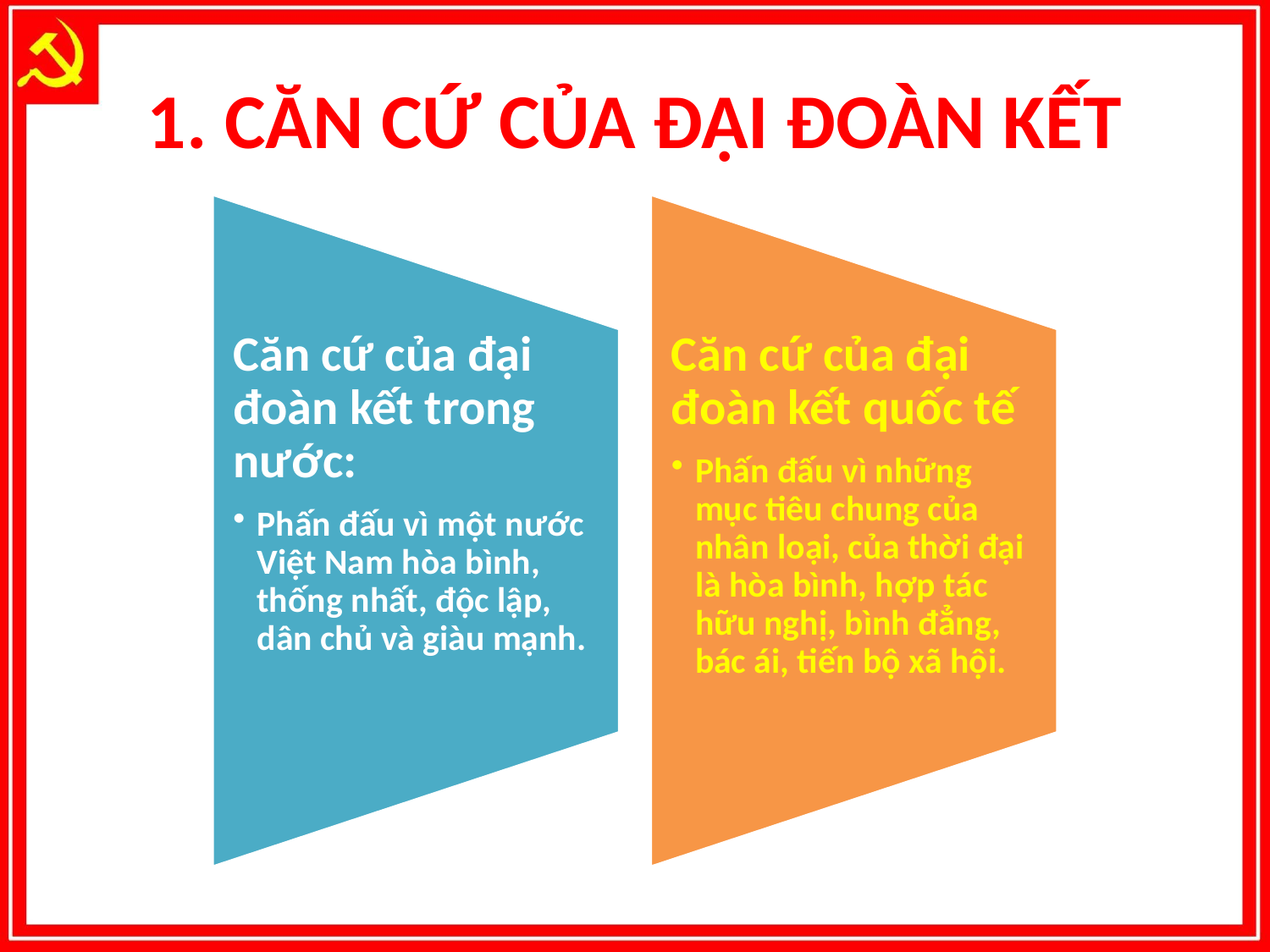

# 1. CĂN CỨ CỦA ĐẠI ĐOÀN KẾT

Căn cứ của đại đoàn kết trong nước:
Phấn đấu vì một nước Việt Nam hòa bình, thống nhất, độc lập, dân chủ và giàu mạnh.

Căn cứ của đại đoàn kết quốc tế
Phấn đấu vì những mục tiêu chung của nhân loại, của thời đại là hòa bình, hợp tác hữu nghị, bình đẳng, bác ái, tiến bộ xã hội.